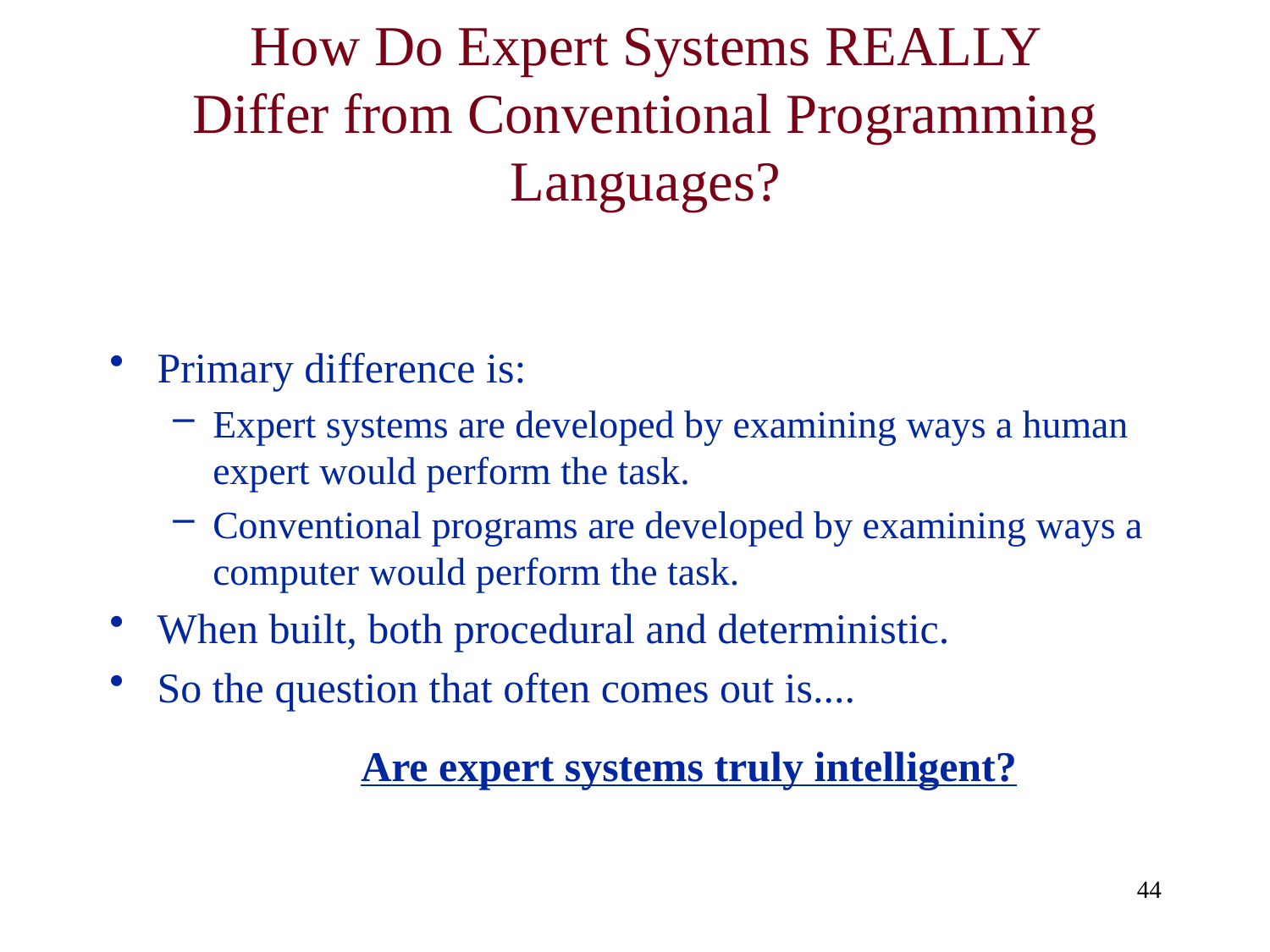

# How Do Expert Systems REALLY Differ from Conventional Programming Languages?

Primary difference is:
Expert systems are developed by examining ways a human expert would perform the task.
Conventional programs are developed by examining ways a computer would perform the task.
When built, both procedural and deterministic.
So the question that often comes out is....

	              Are expert systems truly intelligent?
44